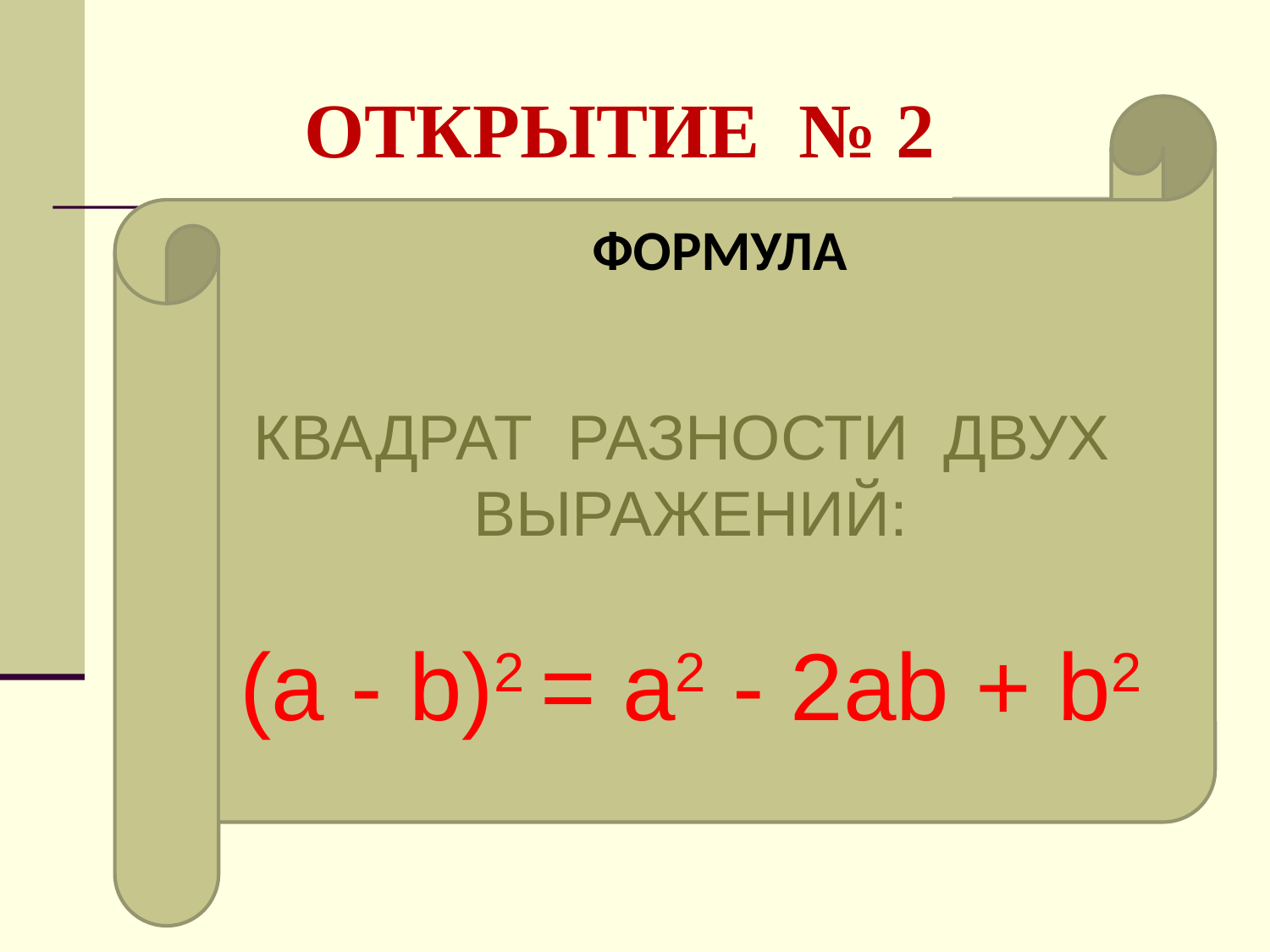

ОТКРЫТИЕ  № 2

КВАДРАТ  РАЗНОСТИ  ДВУХ  ВЫРАЖЕНИЙ:

(а - b)2 = а2 - 2аb + b2
ФОРМУЛА